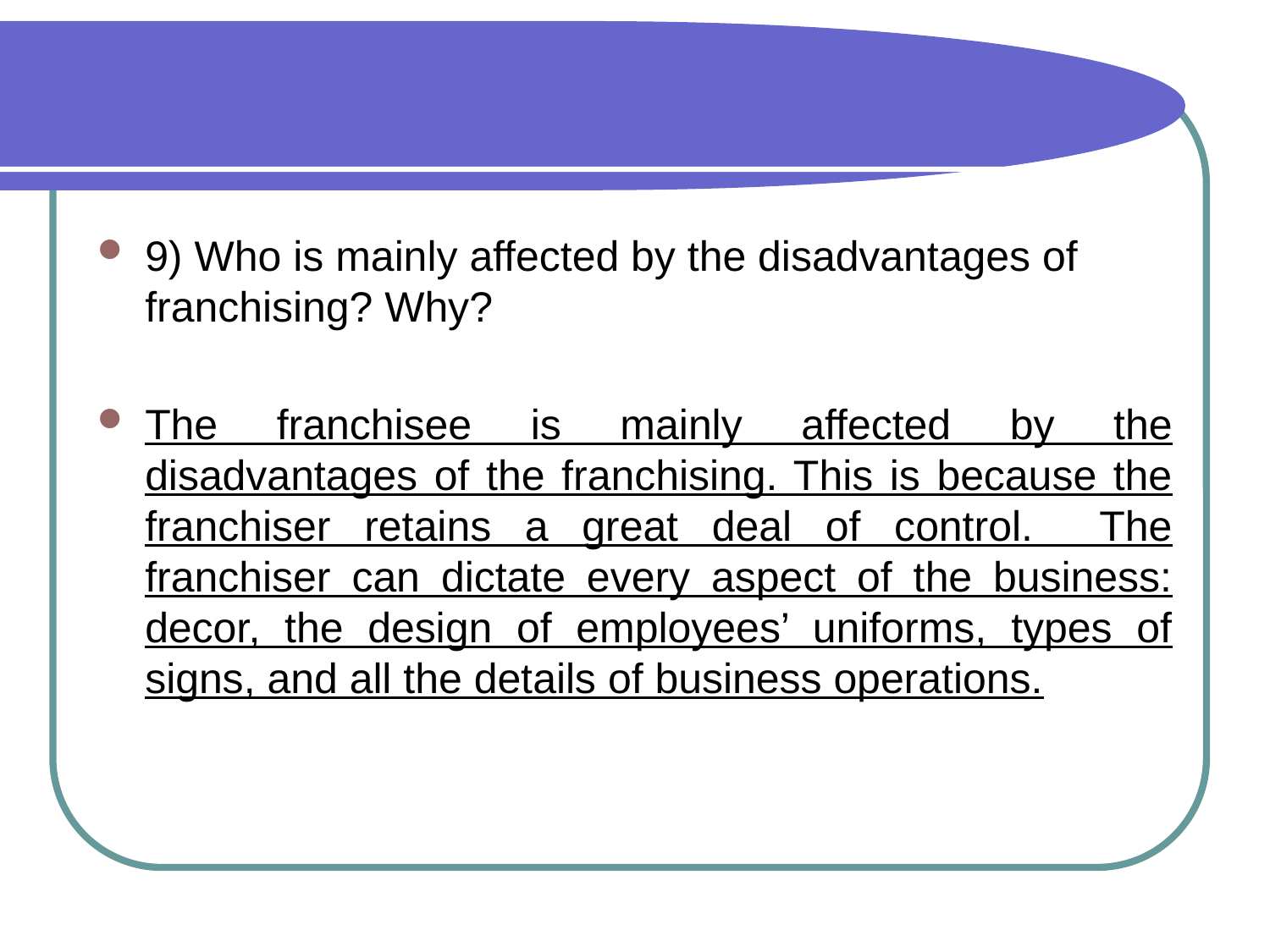

#
9) Who is mainly affected by the disadvantages of franchising? Why?

The franchisee is mainly affected by the disadvantages of the franchising. This is because the franchiser retains a great deal of control.  The franchiser can dictate every aspect of the business: decor, the design of employees’ uniforms, types of signs, and all the details of business operations.